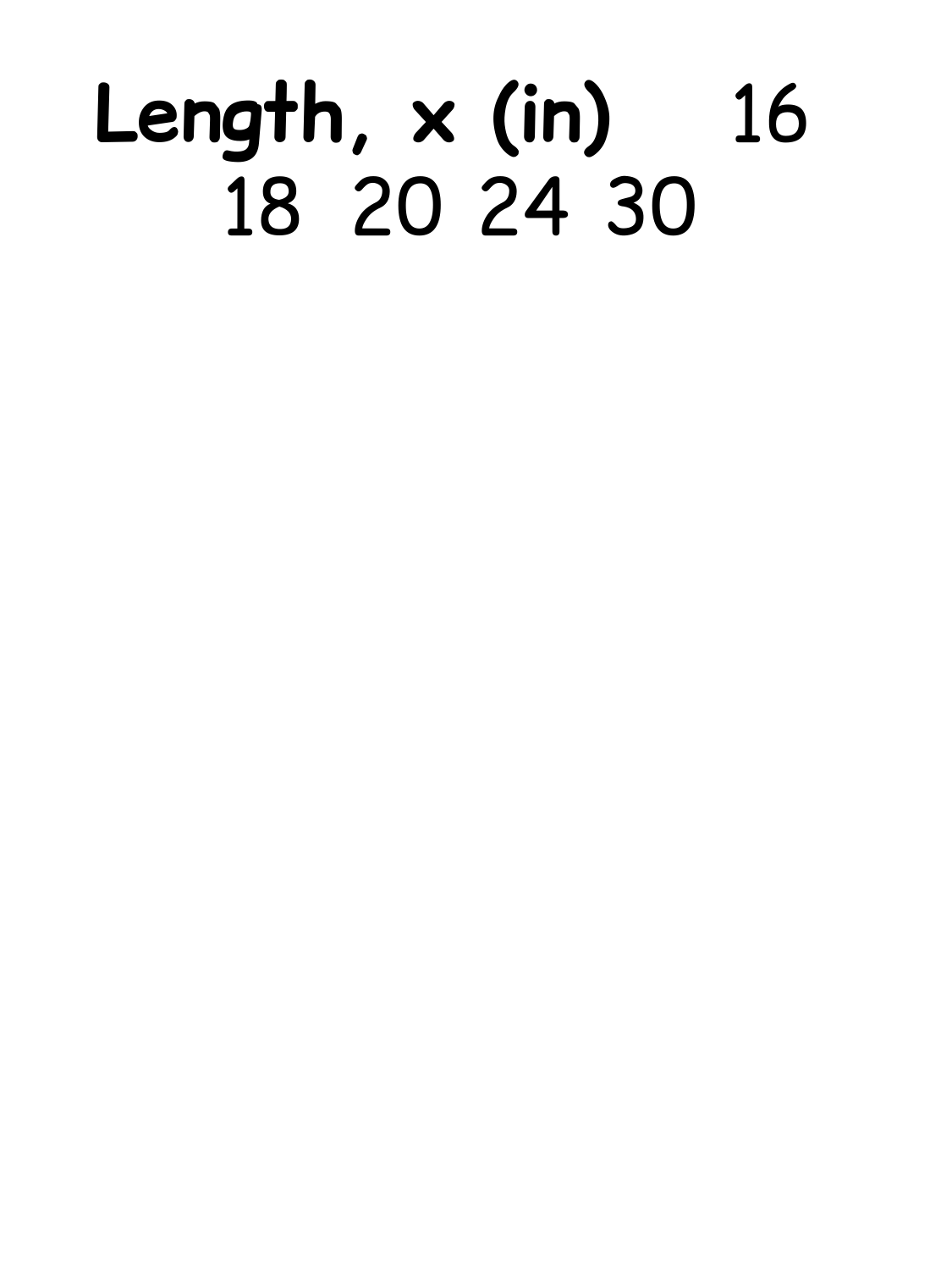

# Length, x (in)	16	18	20	24	30